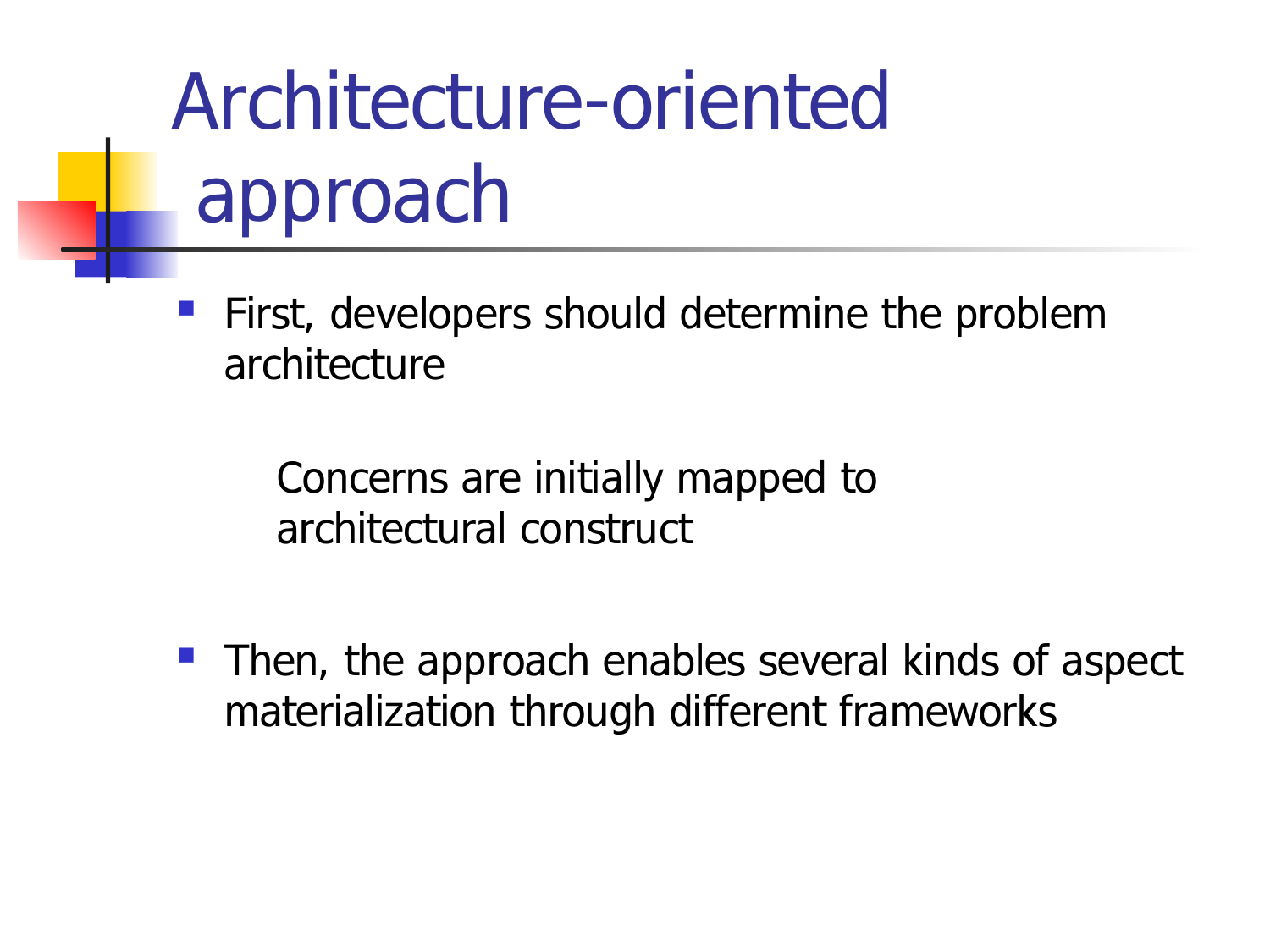

# Architecture-oriented               approach
First, developers should determine the problem architecture

Then, the approach enables several kinds of aspect materialization through different frameworks
Concerns are initially mapped to architectural construct